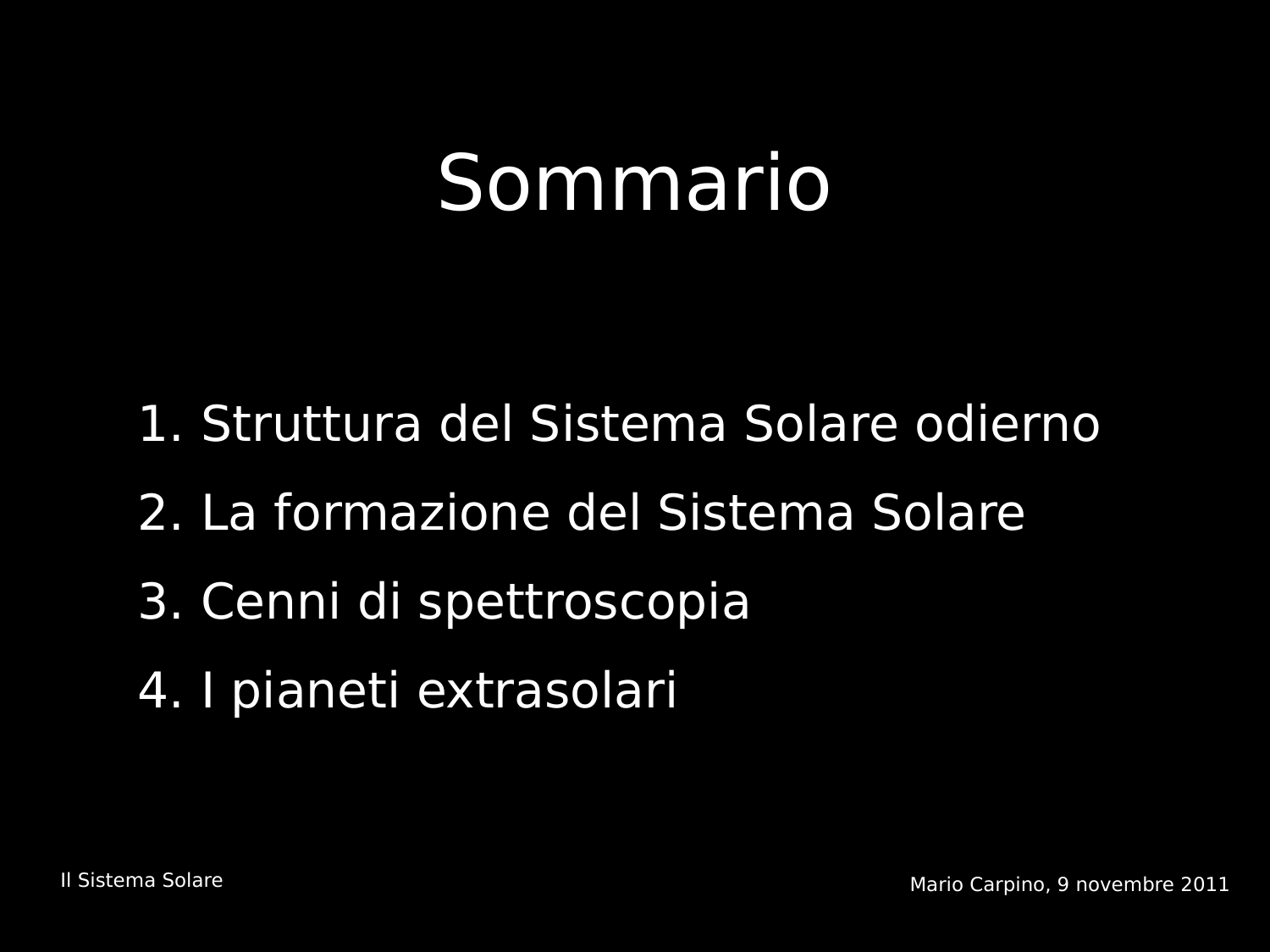

Sommario
Struttura del Sistema Solare odierno
La formazione del Sistema Solare
Cenni di spettroscopia
I pianeti extrasolari
Il Sistema Solare
Mario Carpino, 9 novembre 2011